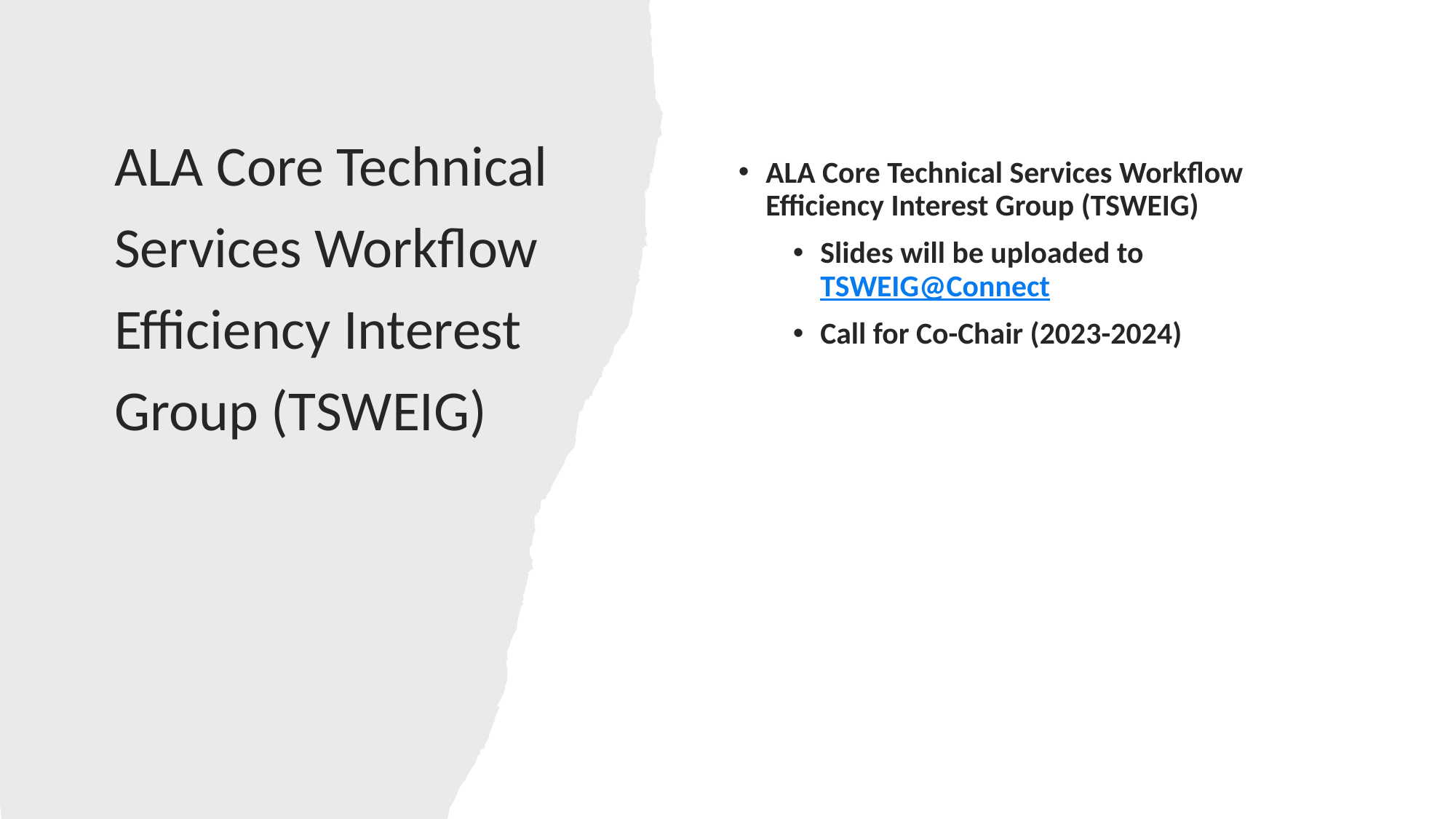

ALA Core Technical Services Workflow Efficiency Interest Group (TSWEIG)
Slides will be uploaded to TSWEIG@Connect
Call for Co-Chair (2023-2024)
ALA Core Technical Services Workflow Efficiency Interest Group (TSWEIG)